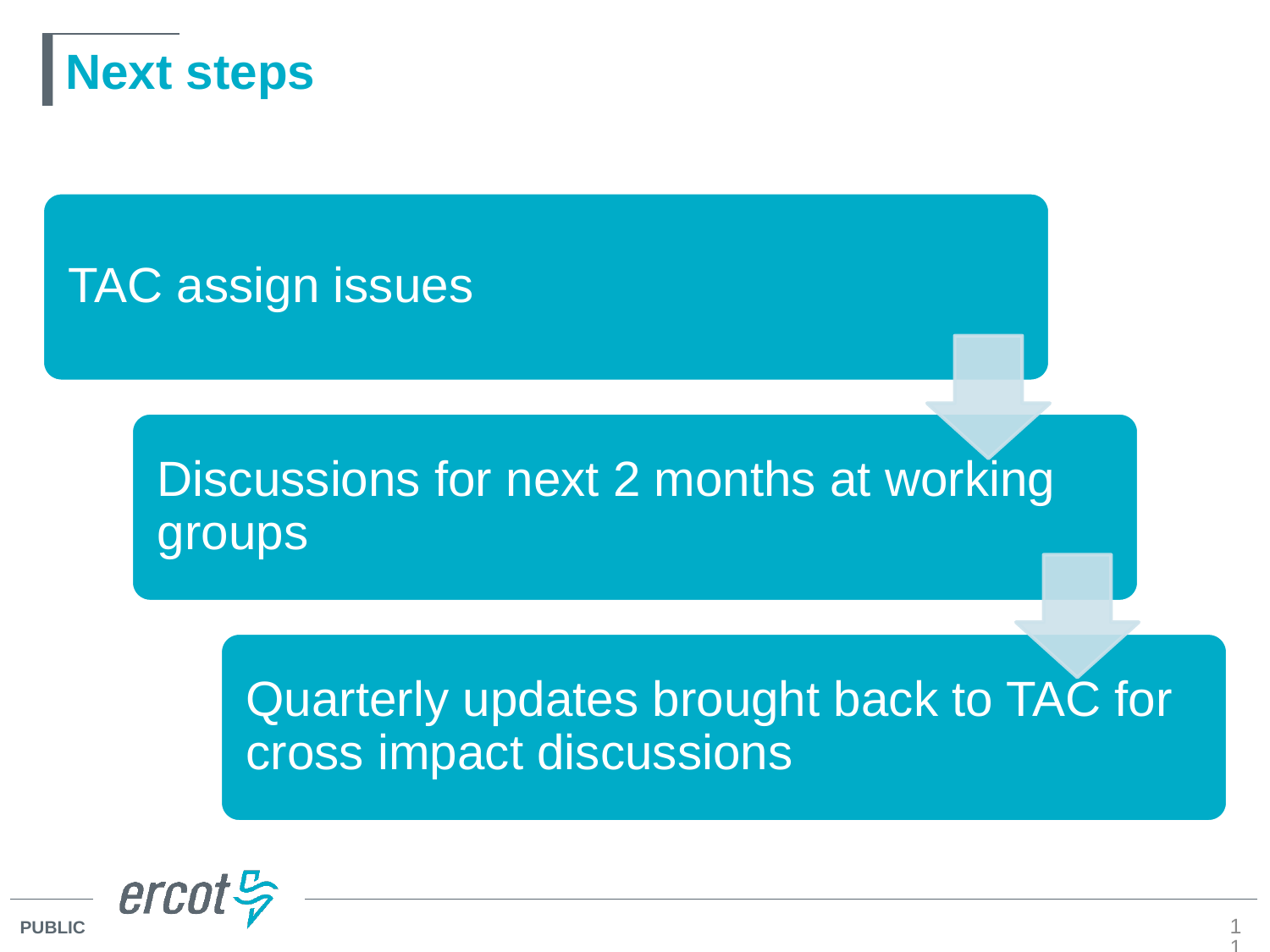

# Next steps
TAC assign issues
Discussions for next 2 months at working groups
Quarterly updates brought back to TAC for cross impact discussions

11